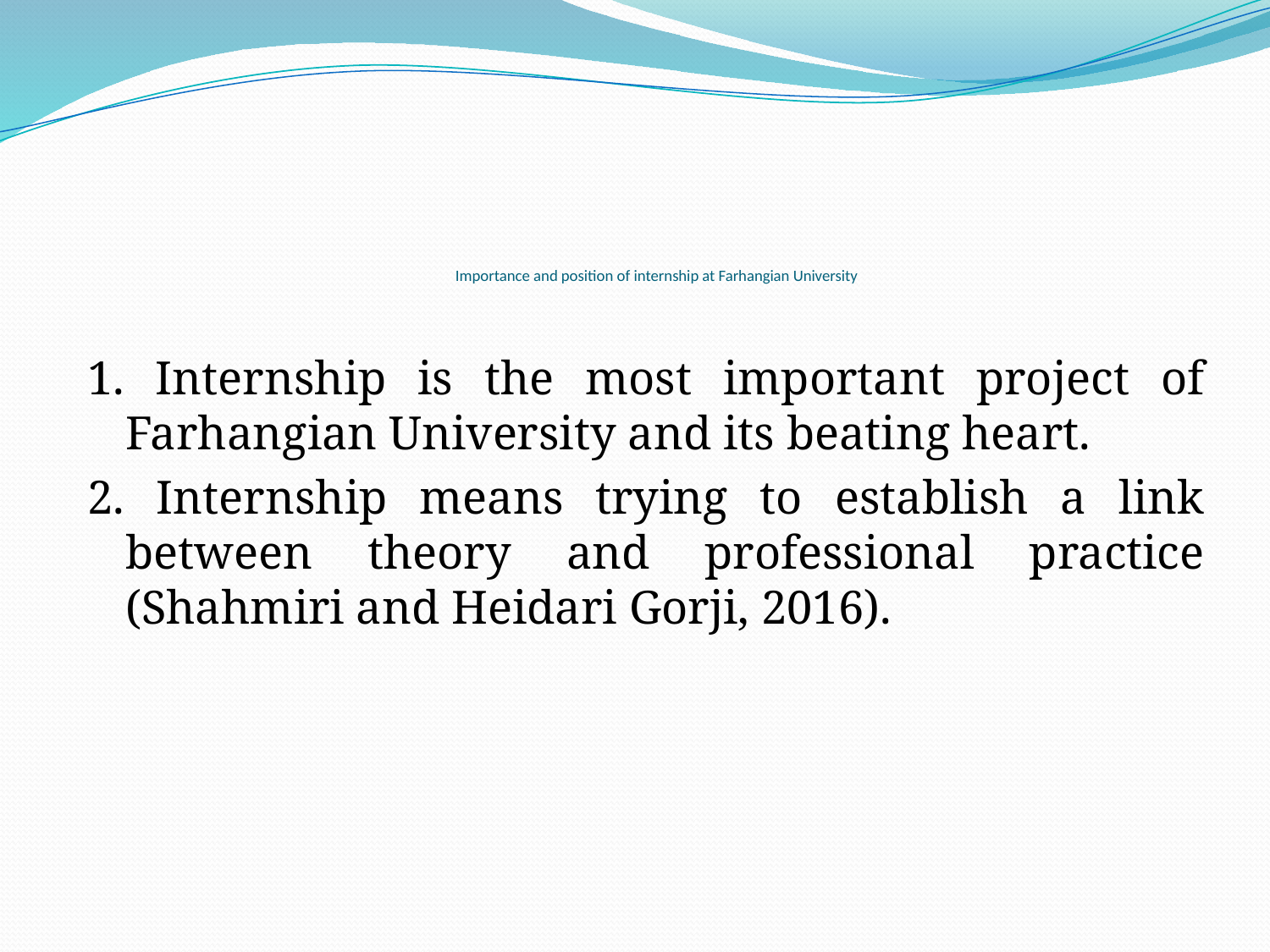

# Importance and position of internship at Farhangian University
1. Internship is the most important project of Farhangian University and its beating heart.
2. Internship means trying to establish a link between theory and professional practice (Shahmiri and Heidari Gorji, 2016).